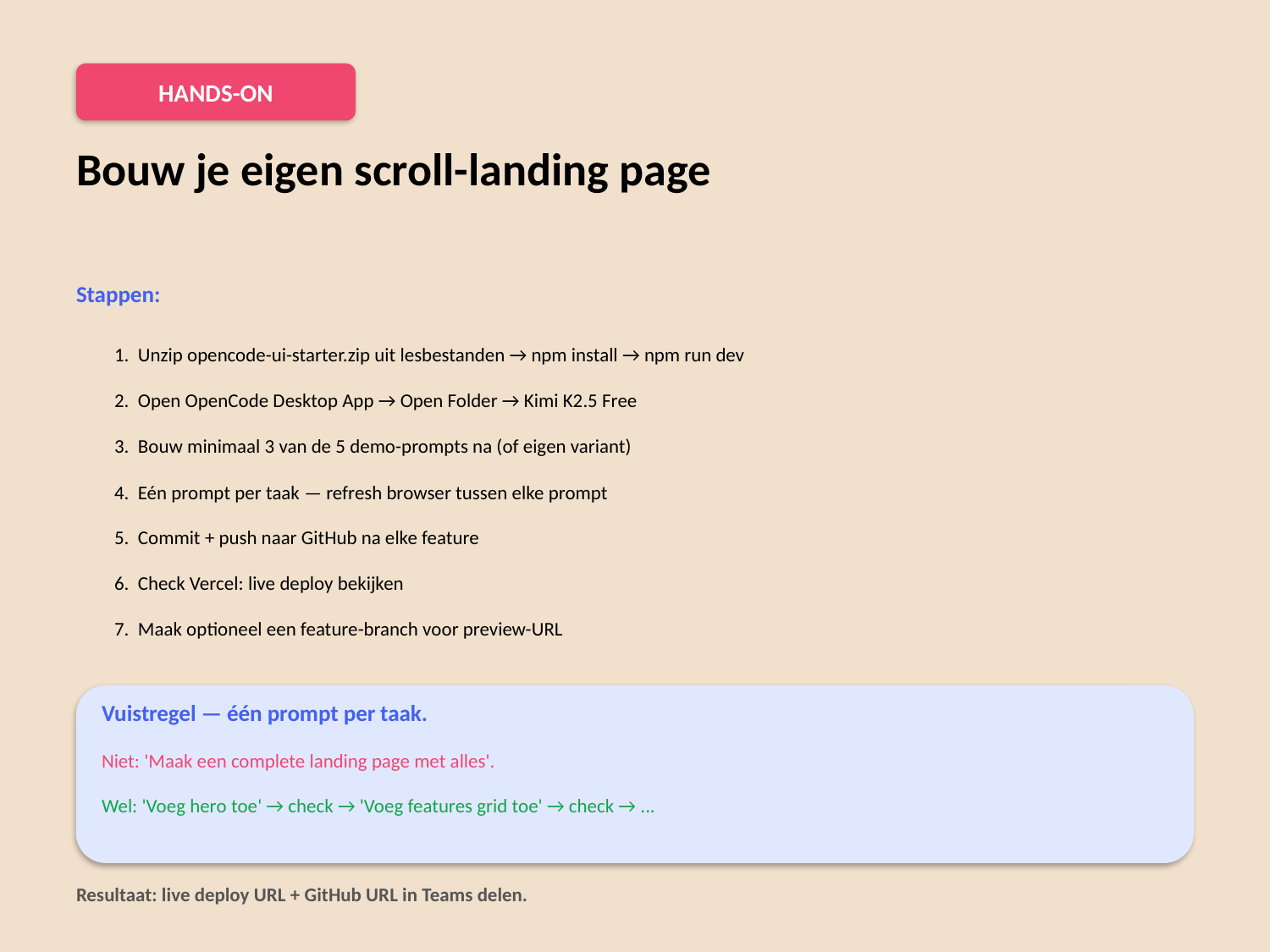

HANDS-ON
Bouw je eigen scroll-landing page
Stappen:
1.  Unzip opencode-ui-starter.zip uit lesbestanden → npm install → npm run dev
2.  Open OpenCode Desktop App → Open Folder → Kimi K2.5 Free
3.  Bouw minimaal 3 van de 5 demo-prompts na (of eigen variant)
4.  Eén prompt per taak — refresh browser tussen elke prompt
5.  Commit + push naar GitHub na elke feature
6.  Check Vercel: live deploy bekijken
7.  Maak optioneel een feature-branch voor preview-URL

Vuistregel — één prompt per taak.
Niet: 'Maak een complete landing page met alles'.
Wel: 'Voeg hero toe' → check → 'Voeg features grid toe' → check → ...
Resultaat: live deploy URL + GitHub URL in Teams delen.